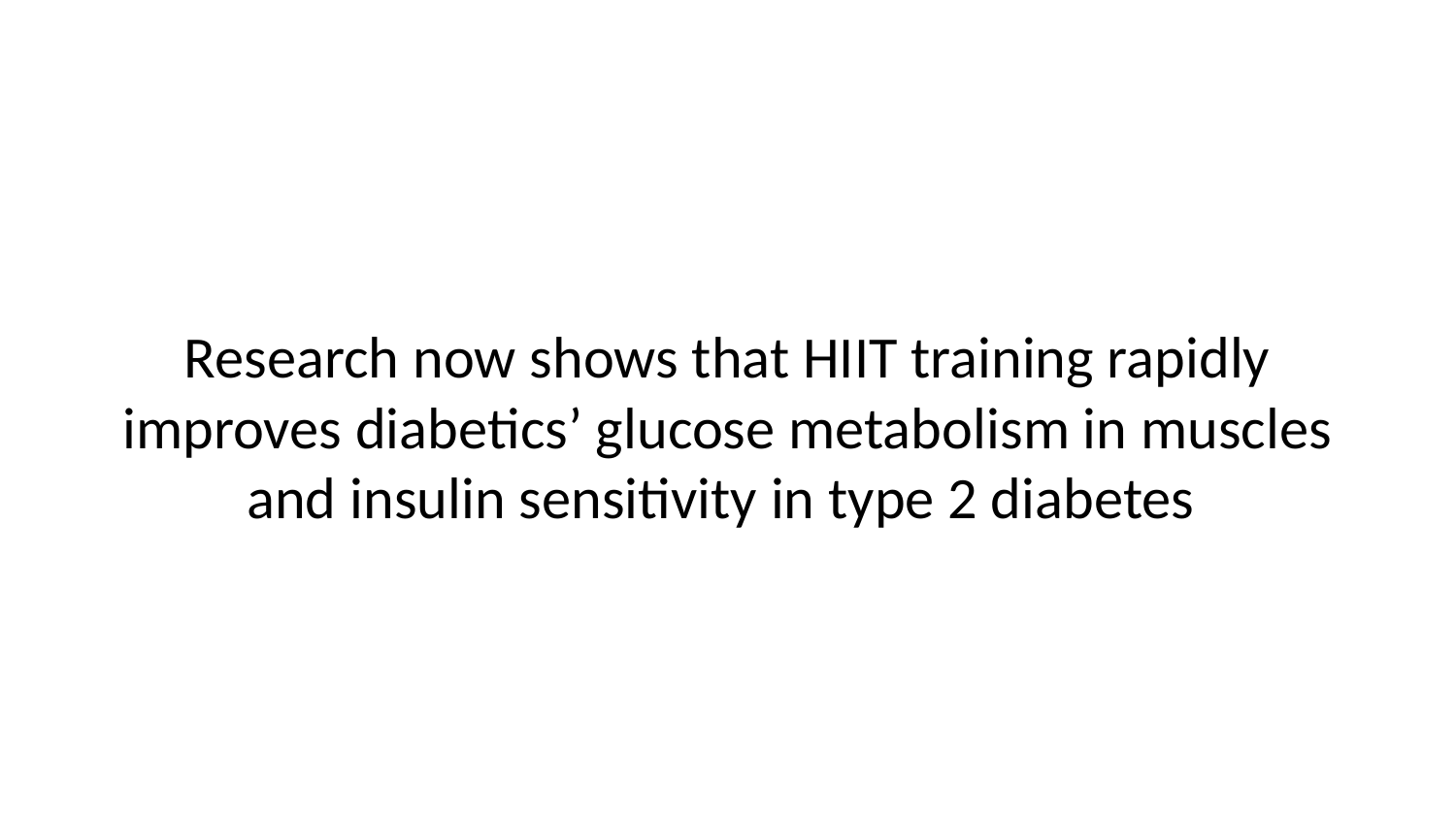

Research now shows that HIIT training rapidly improves diabetics’ glucose metabolism in muscles and insulin sensitivity in type 2 diabetes